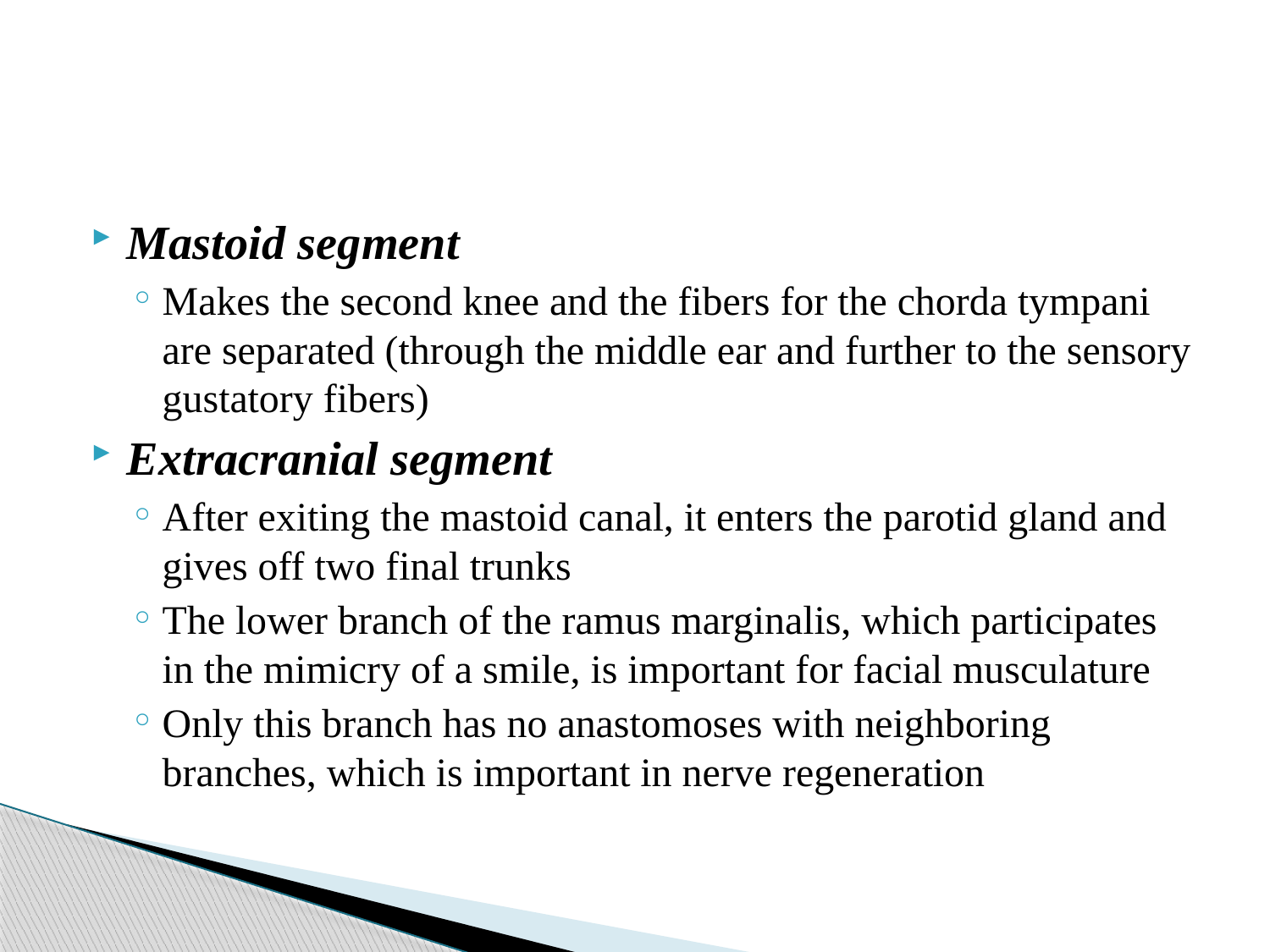

#
Mastoid segment
Makes the second knee and the fibers for the chorda tympani are separated (through the middle ear and further to the sensory gustatory fibers)
Extracranial segment
After exiting the mastoid canal, it enters the parotid gland and gives off two final trunks
The lower branch of the ramus marginalis, which participates in the mimicry of a smile, is important for facial musculature
Only this branch has no anastomoses with neighboring branches, which is important in nerve regeneration